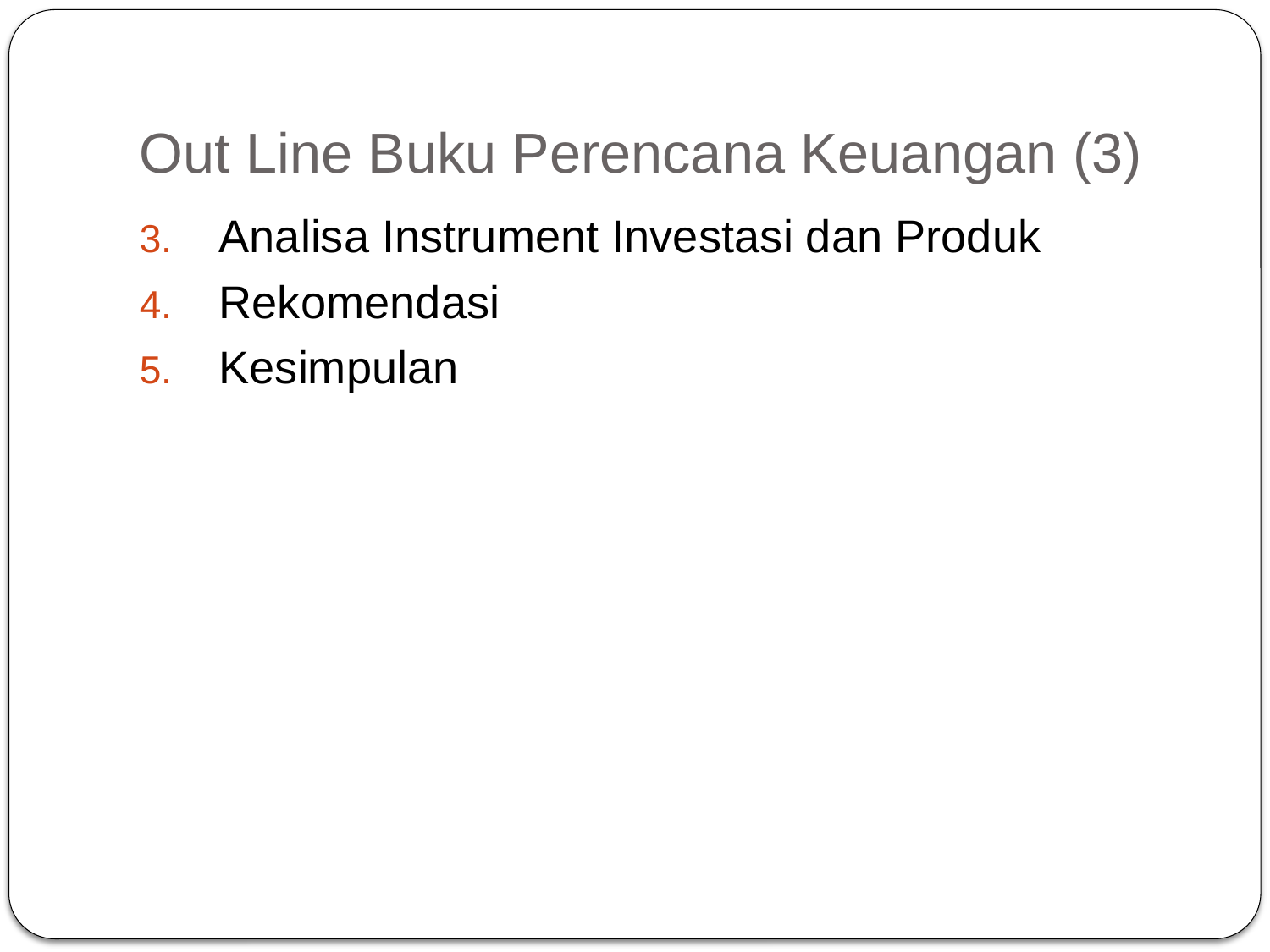

# Out Line Buku Perencana Keuangan (3)
Analisa Instrument Investasi dan Produk
Rekomendasi
Kesimpulan